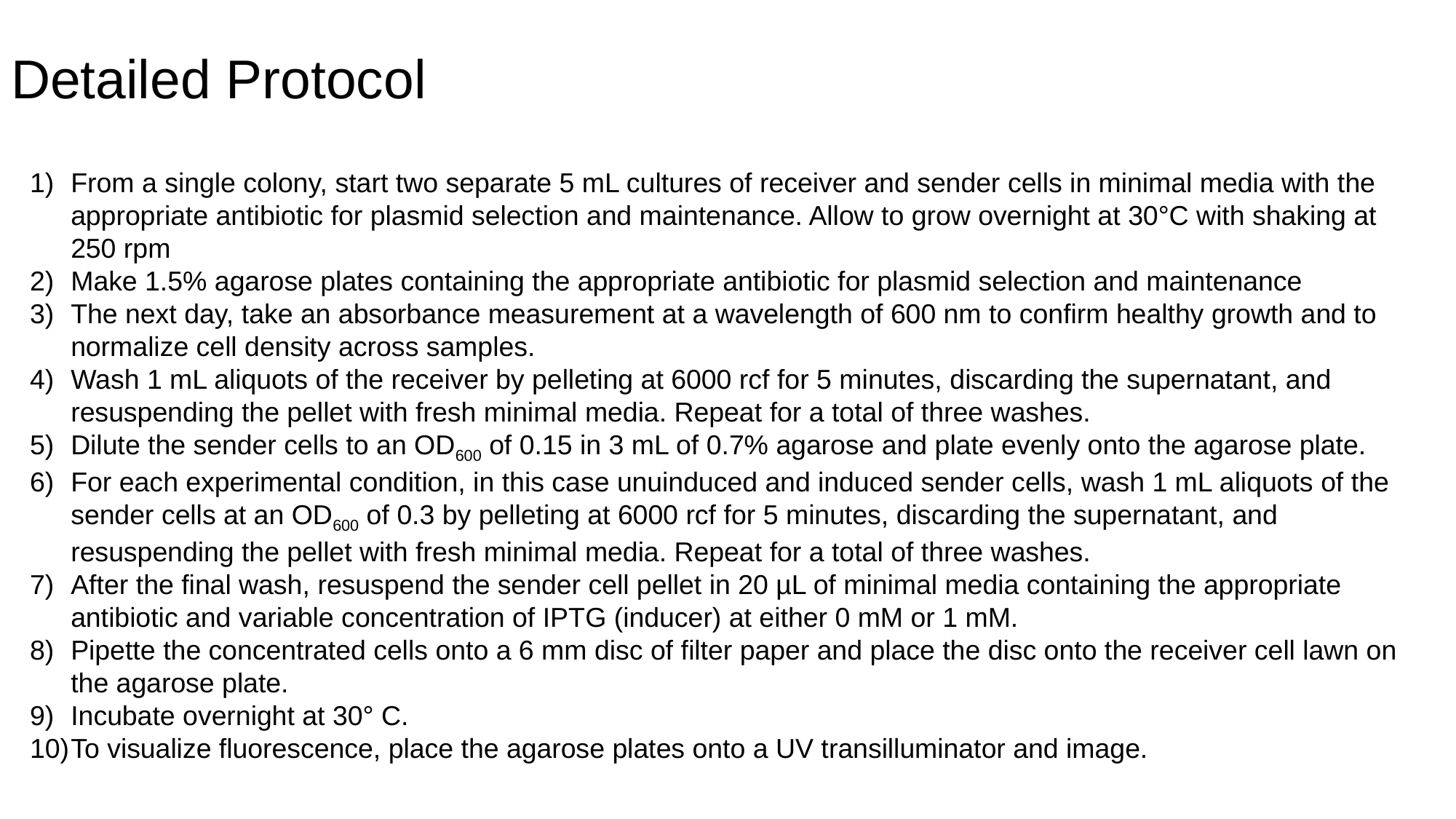

# Detailed Protocol
From a single colony, start two separate 5 mL cultures of receiver and sender cells in minimal media with the appropriate antibiotic for plasmid selection and maintenance. Allow to grow overnight at 30°C with shaking at 250 rpm
Make 1.5% agarose plates containing the appropriate antibiotic for plasmid selection and maintenance
The next day, take an absorbance measurement at a wavelength of 600 nm to confirm healthy growth and to normalize cell density across samples.
Wash 1 mL aliquots of the receiver by pelleting at 6000 rcf for 5 minutes, discarding the supernatant, and resuspending the pellet with fresh minimal media. Repeat for a total of three washes.
Dilute the sender cells to an OD600 of 0.15 in 3 mL of 0.7% agarose and plate evenly onto the agarose plate.
For each experimental condition, in this case unuinduced and induced sender cells, wash 1 mL aliquots of the sender cells at an OD600 of 0.3 by pelleting at 6000 rcf for 5 minutes, discarding the supernatant, and resuspending the pellet with fresh minimal media. Repeat for a total of three washes.
After the final wash, resuspend the sender cell pellet in 20 µL of minimal media containing the appropriate antibiotic and variable concentration of IPTG (inducer) at either 0 mM or 1 mM.
Pipette the concentrated cells onto a 6 mm disc of filter paper and place the disc onto the receiver cell lawn on the agarose plate.
Incubate overnight at 30° C.
To visualize fluorescence, place the agarose plates onto a UV transilluminator and image.